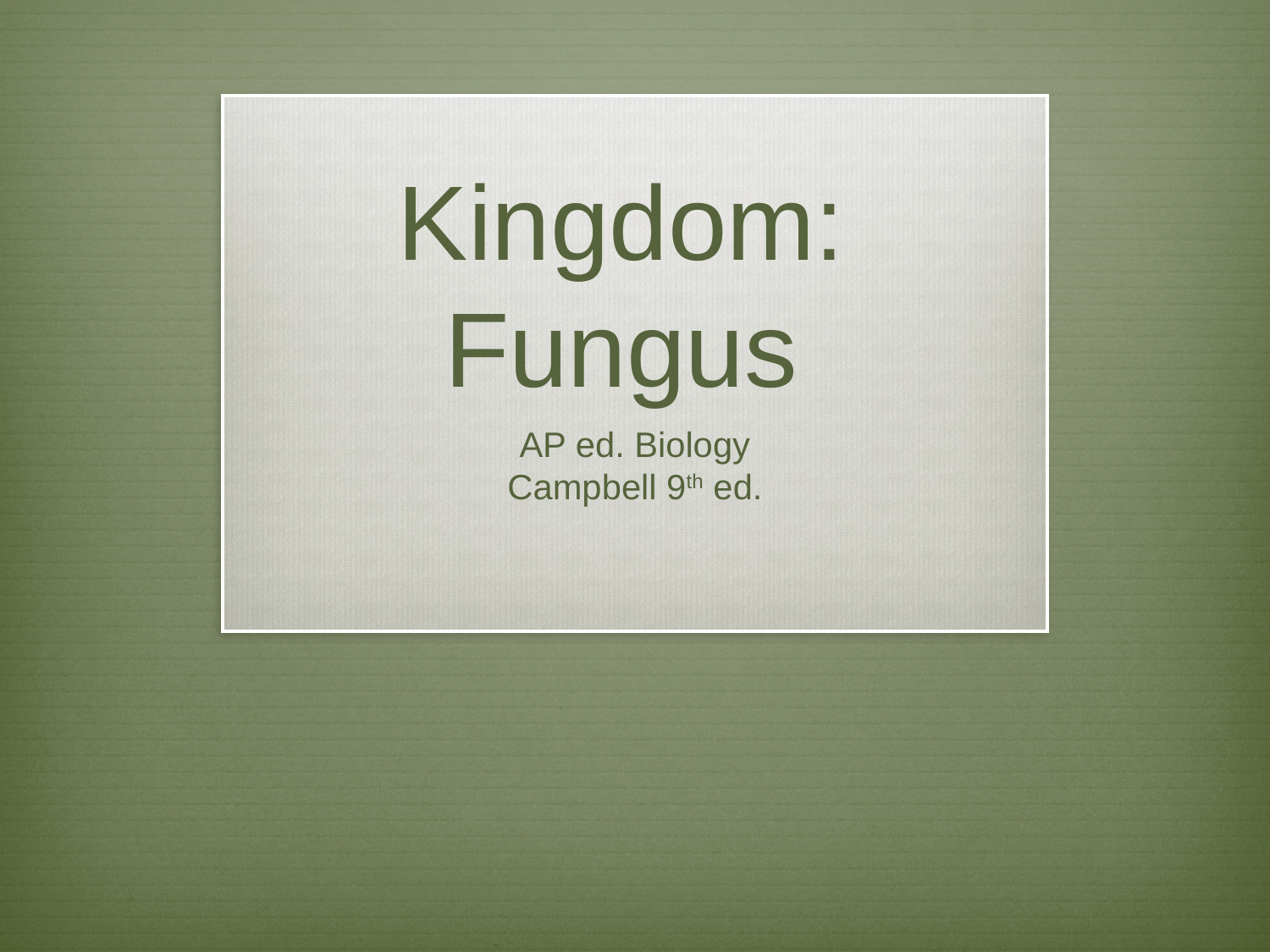

# Kingdom: Fungus
AP ed. Biology
Campbell 9th ed.